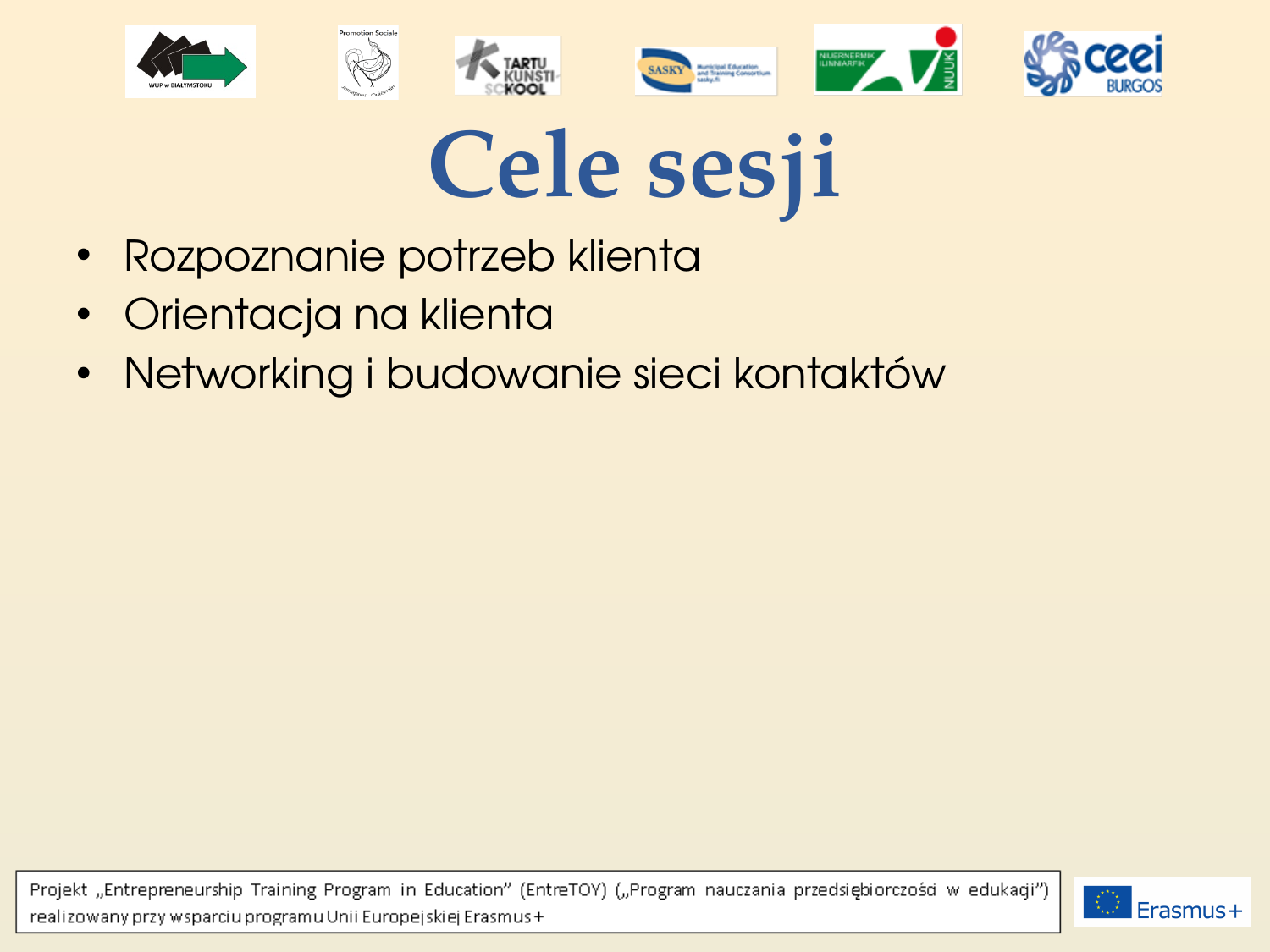

# Cele sesji
Rozpoznanie potrzeb klienta
Orientacja na klienta
Networking i budowanie sieci kontaktów